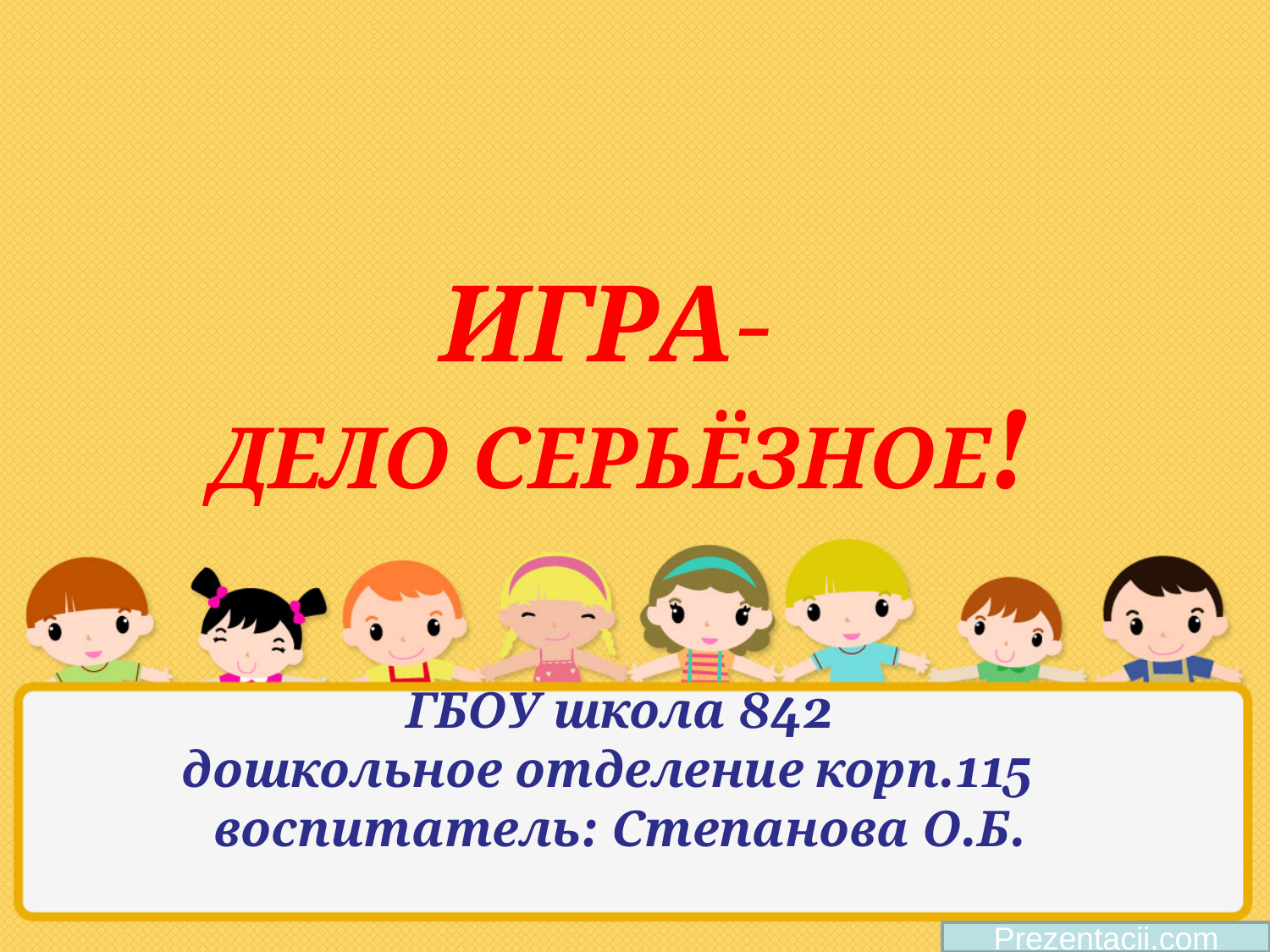

# ИГРА- ДЕЛО СЕРЬЁЗНОЕ! ГБОУ школа 842 дошкольное отделение корп.115 воспитатель: Степанова О.Б.
Prezentacii.com